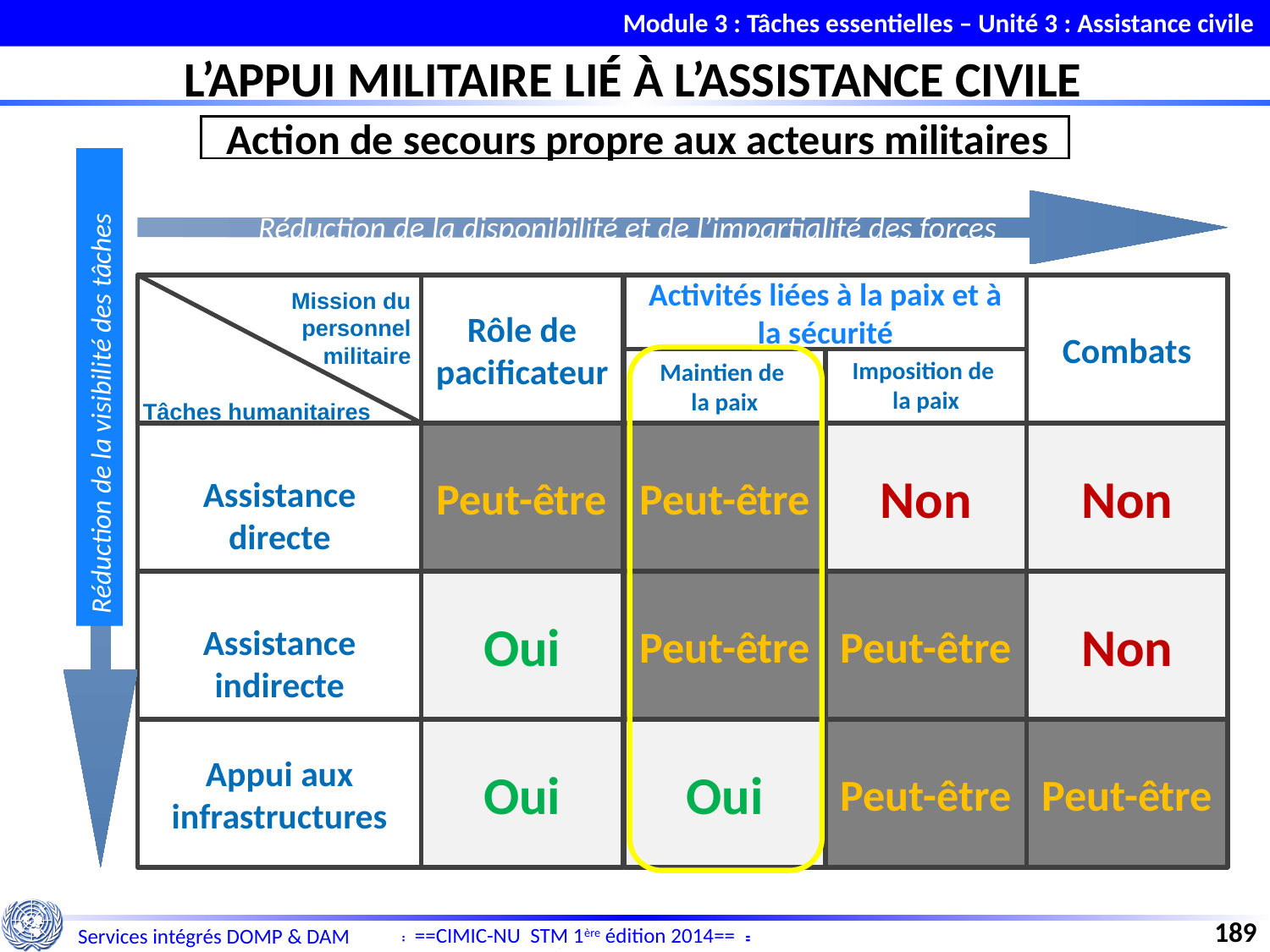

Module 3 : Tâches essentielles – Unité 3 : Assistance civile
L’APPUI MILITAIRE LIÉ À L’ASSISTANCE CIVILE
Action de secours propre aux acteurs militaires

Réduction de la disponibilité et de l’impartialité des forces

Rôle de pacificateur
Activités liées à la paix et à la sécurité
Combats
Mission du personnel militaire

Maintien de
la paix
Imposition de
la paix
Réduction de la visibilité des tâches

Tâches humanitaires

Assistance directe
Peut-être
Peut-être
Non
Non

Assistance indirecte
Oui
Peut-être
Peut-être
Non
Appui aux infrastructures
Oui
Oui
Peut-être
Peut-être
189
==CIMIC-NU  STM 1ère édition 2014==
Services intégrés DOMP & DAM